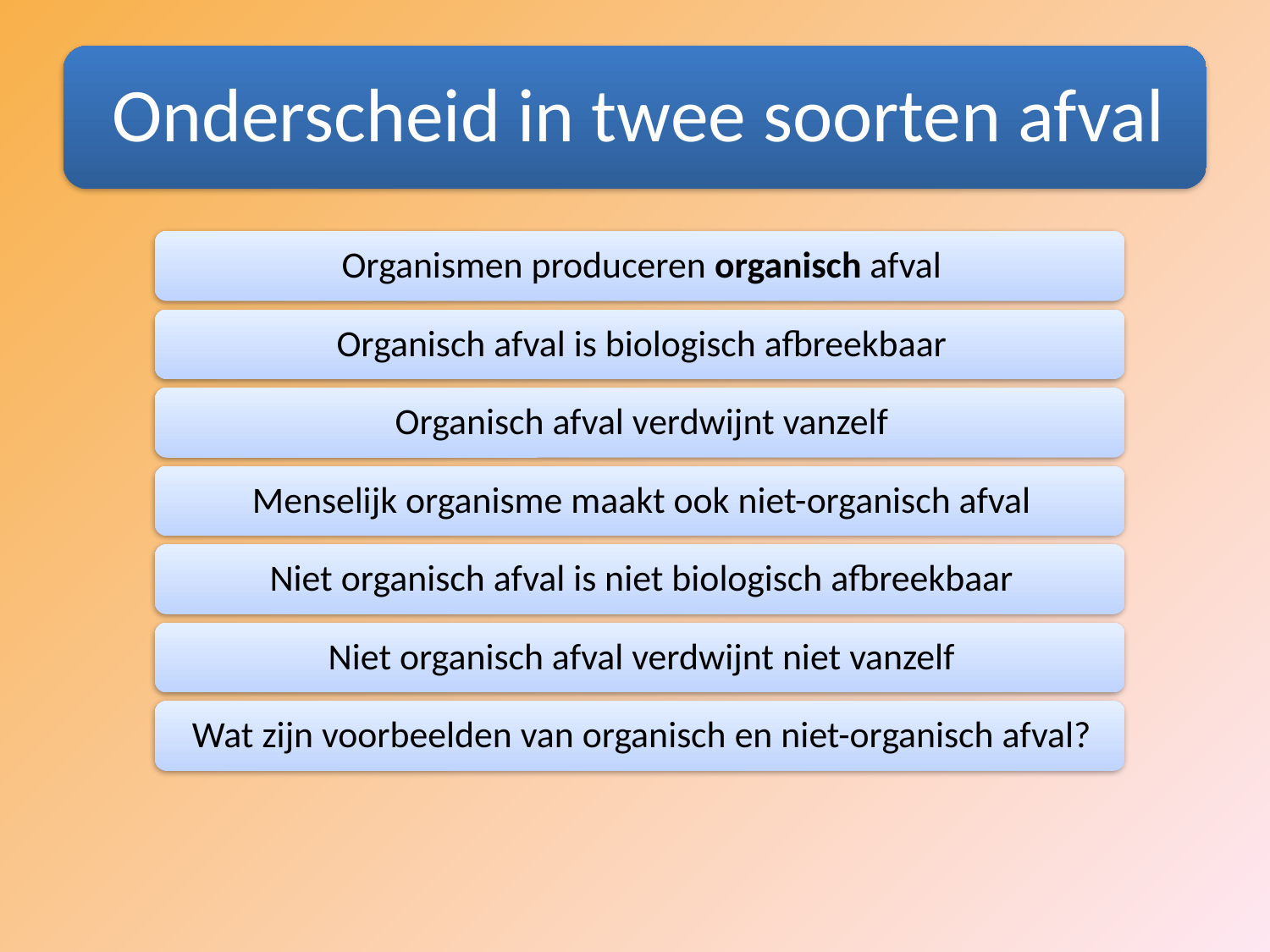

Onderscheid in twee soorten afval
Organismen produceren organisch afval
Organisch afval is biologisch afbreekbaar
Organisch afval verdwijnt vanzelf
Menselijk organisme maakt ook niet-organisch afval
Niet organisch afval is niet biologisch afbreekbaar
Niet organisch afval verdwijnt niet vanzelf
Wat zijn voorbeelden van organisch en niet-organisch afval?